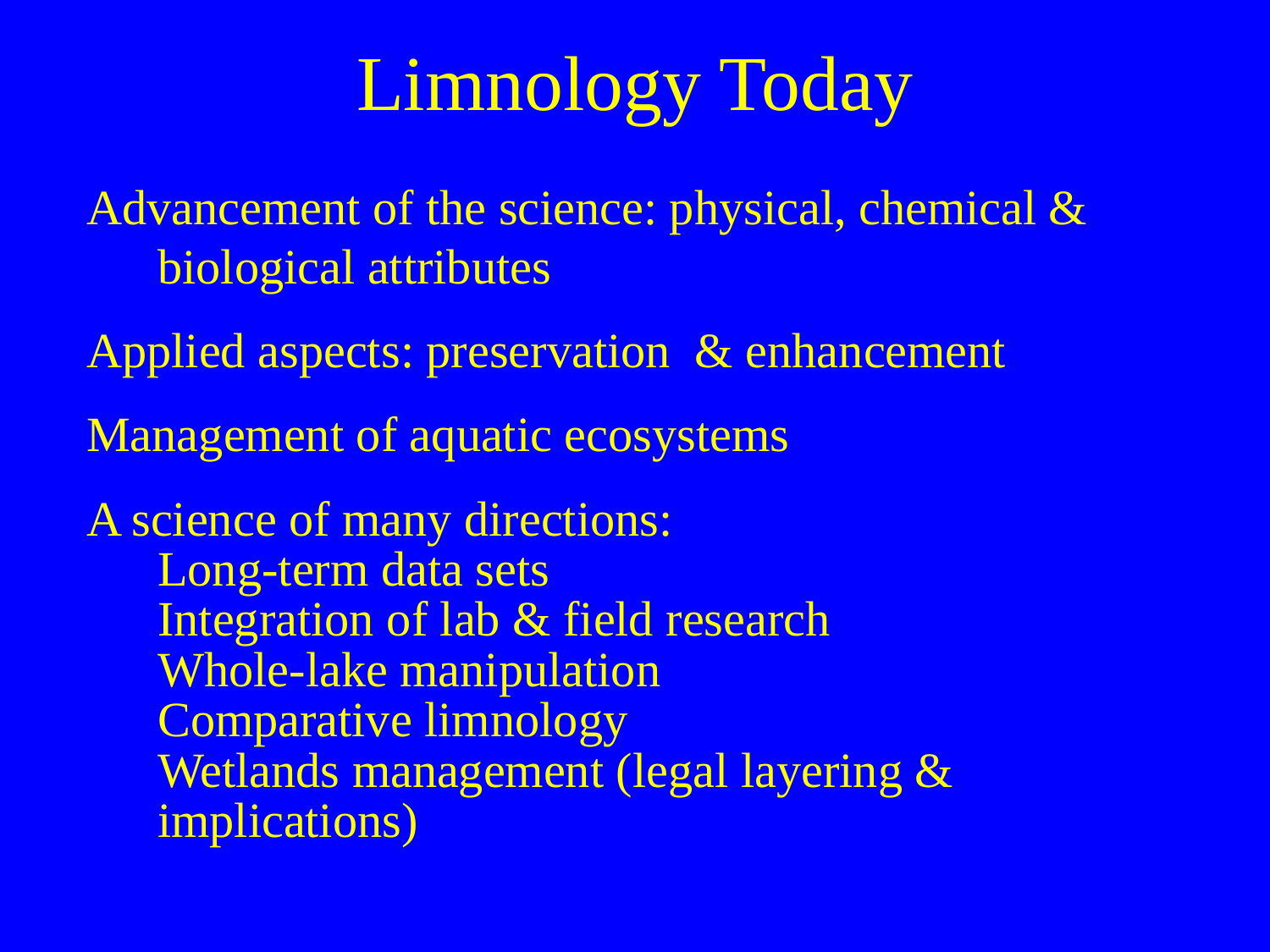

Limnology Today
Advancement of the science: physical, chemical & biological attributes
Applied aspects: preservation  & enhancement
Management of aquatic ecosystems
A science of many directions:
	Long-term data sets
	Integration of lab & field research
	Whole-lake manipulation
	Comparative limnology
	Wetlands management (legal layering & 	implications)